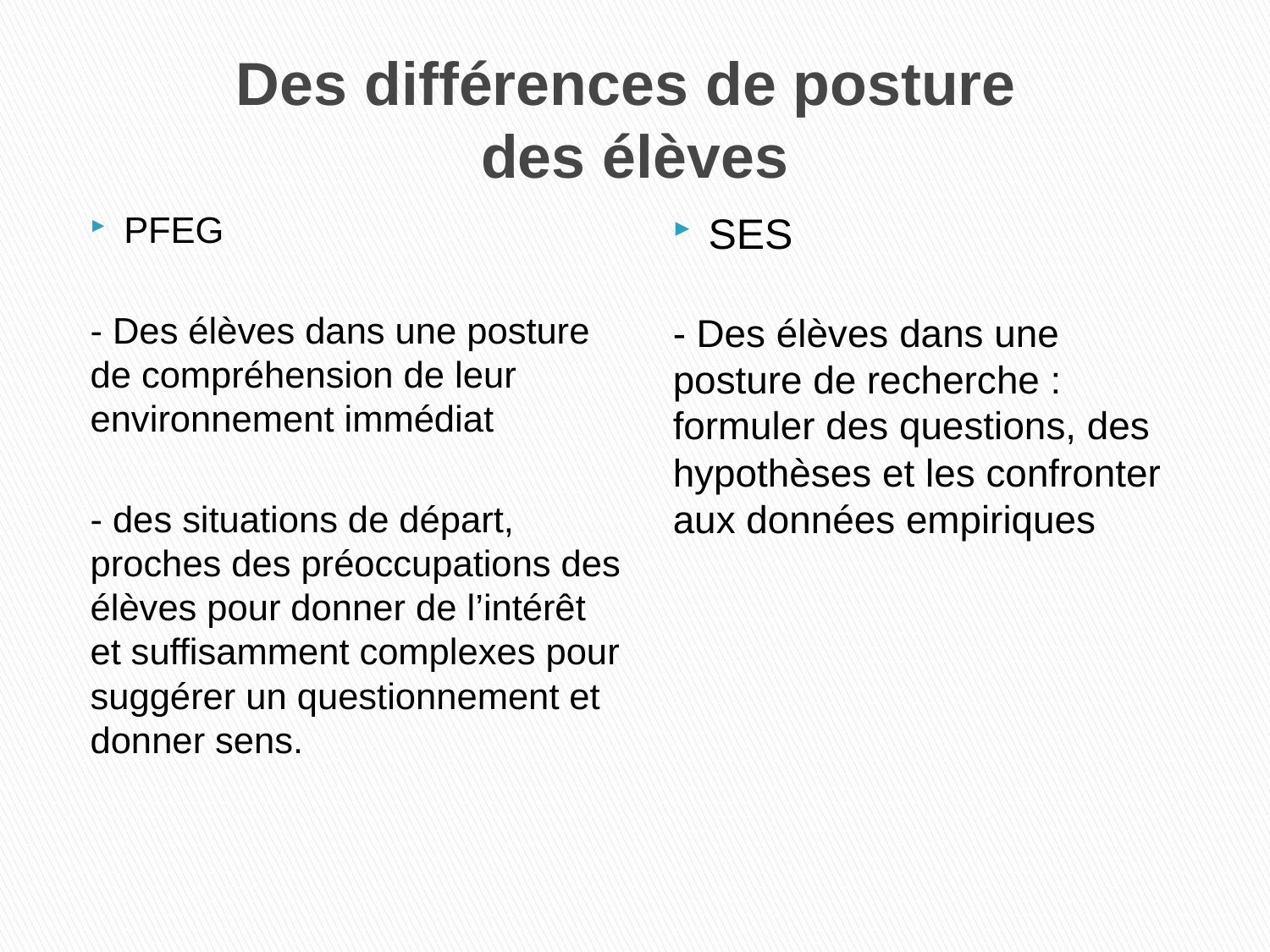

# Des différences de posture des élèves
PFEG

- Des élèves dans une posture de compréhension de leur environnement immédiat

- des situations de départ, proches des préoccupations des élèves pour donner de l’intérêt et suffisamment complexes pour suggérer un questionnement et donner sens.
SES

- Des élèves dans une posture de recherche : formuler des questions, des hypothèses et les confronter aux données empiriques